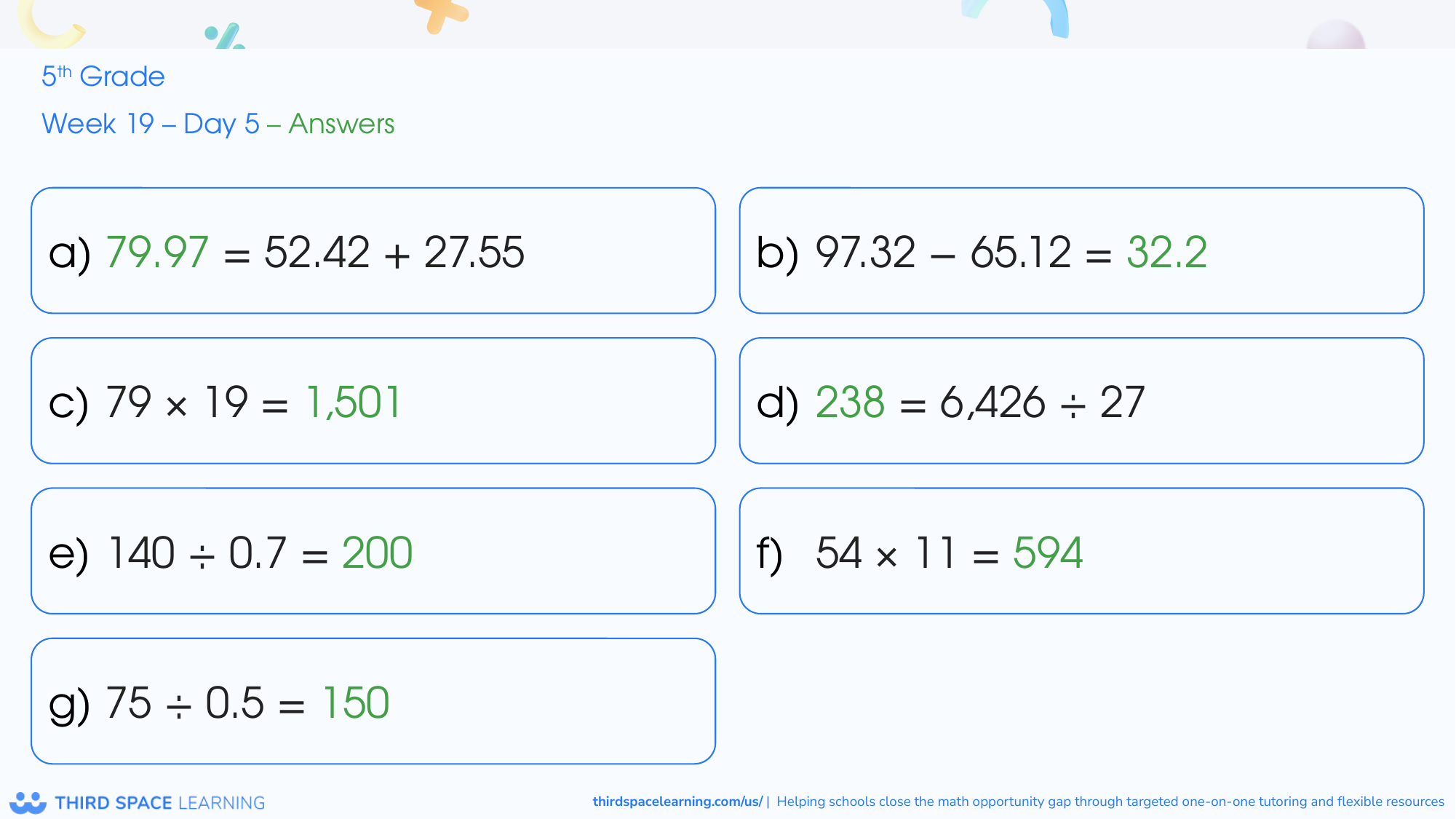

5th Grade
Week 19 – Day 5 – Answers
79.97 = 52.42 + 27.55
97.32 − 65.12 = 32.2
79 × 19 = 1,501
238 = 6,426 ÷ 27
140 ÷ 0.7 = 200
54 × 11 = 594
75 ÷ 0.5 = 150